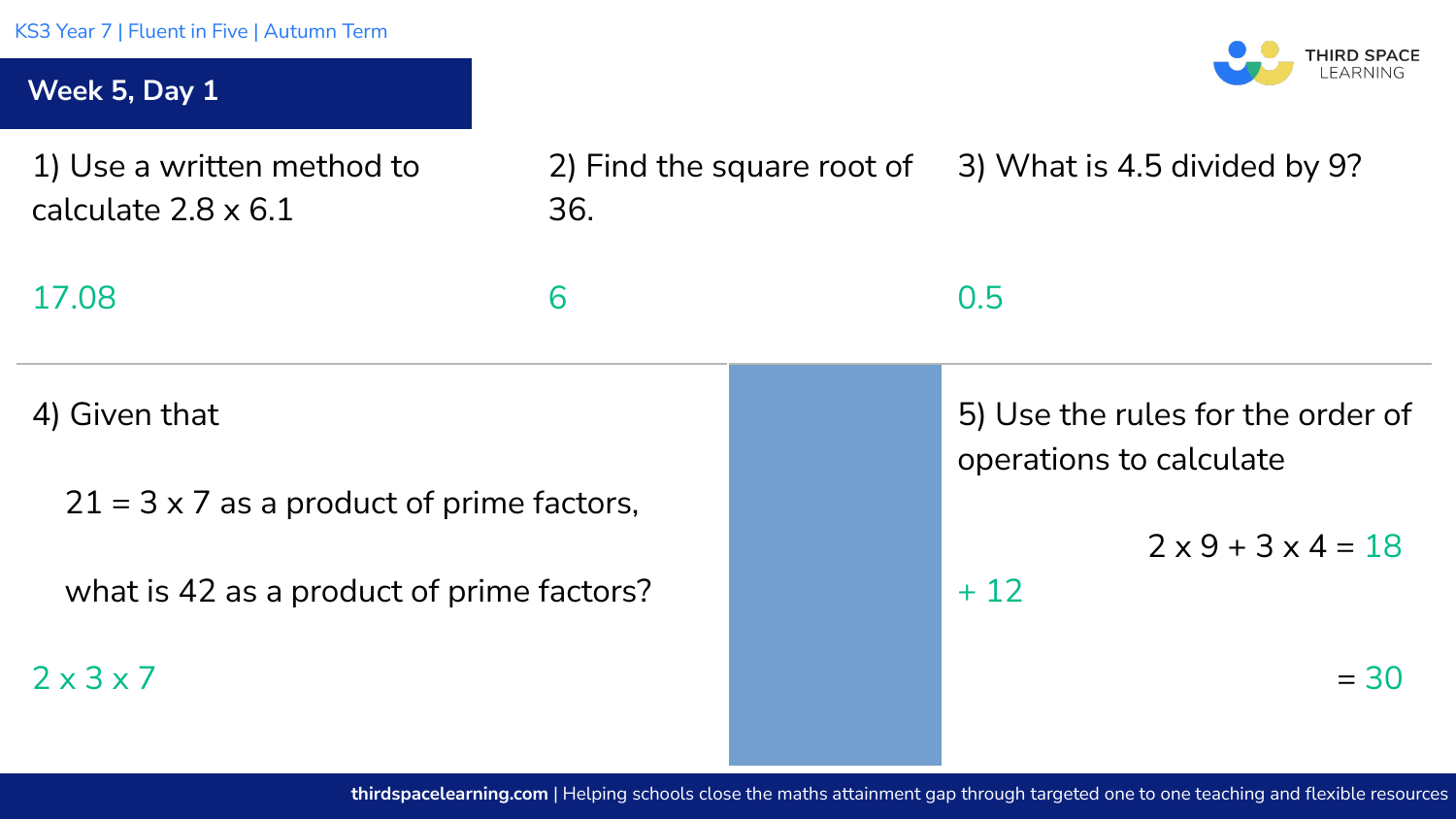

Week 5, Day 1
| 1) Use a written method to calculate 2.8 x 6.1 17.08 |  | 2) Find the square root of 36. 6 |  | 3) What is 4.5 divided by 9? 0.5 |
| --- | --- | --- | --- | --- |
| 4) Given that 21 = 3 x 7 as a product of prime factors, what is 42 as a product of prime factors? 2 x 3 x 7 |  |  | 5) Use the rules for the order of operations to calculate 2 x 9 + 3 x 4 = 18 + 12 = 30 |  |